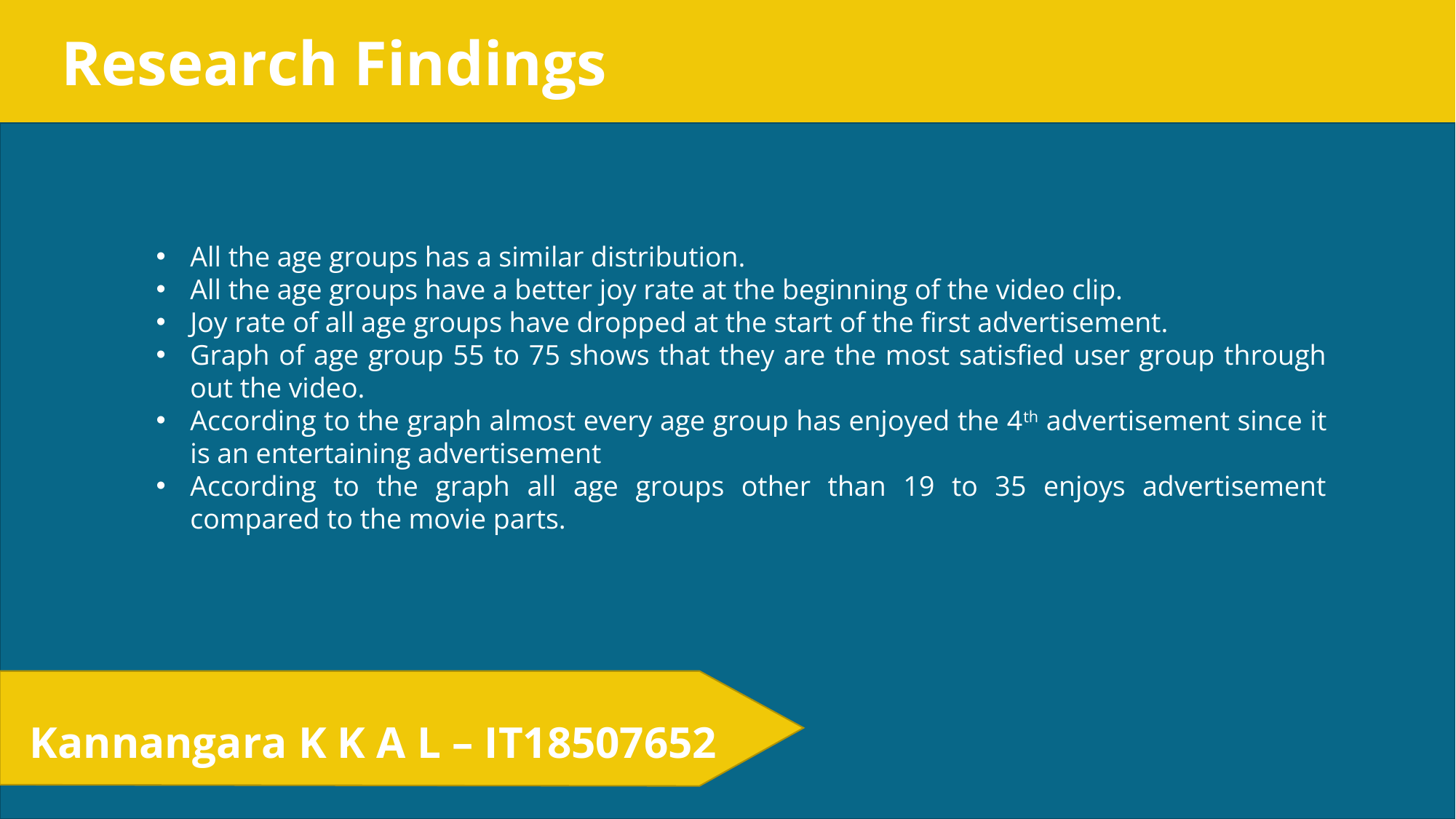

Research Findings

All the age groups has a similar distribution.
All the age groups have a better joy rate at the beginning of the video clip.
Joy rate of all age groups have dropped at the start of the first advertisement.
Graph of age group 55 to 75 shows that they are the most satisfied user group through out the video.
According to the graph almost every age group has enjoyed the 4th advertisement since it is an entertaining advertisement
According to the graph all age groups other than 19 to 35 enjoys advertisement compared to the movie parts.

Kannangara K K A L – IT18507652